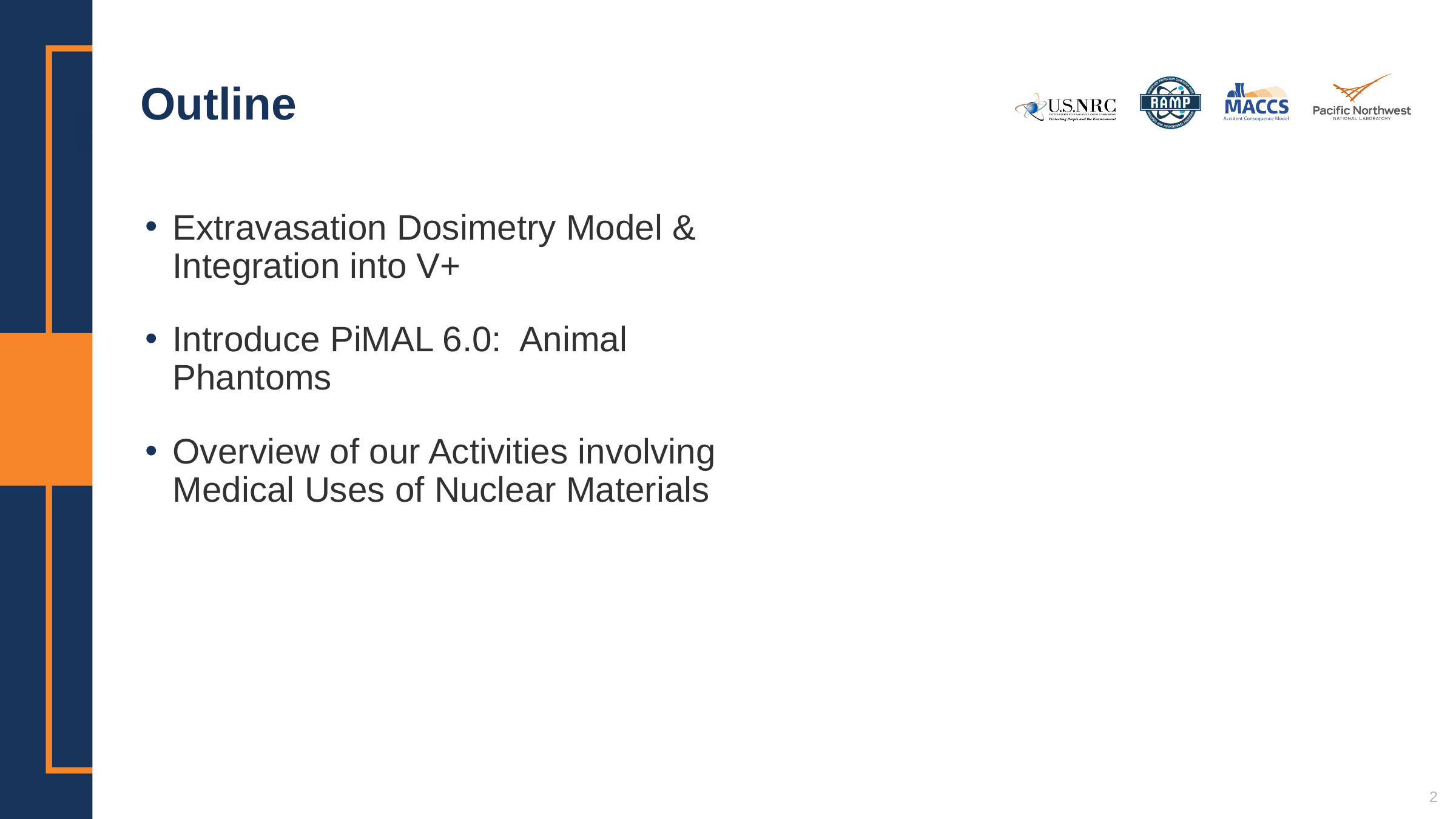

# Outline
Extravasation Dosimetry Model & Integration into V+

Introduce PiMAL 6.0:  Animal Phantoms

Overview of our Activities involving Medical Uses of Nuclear Materials
2